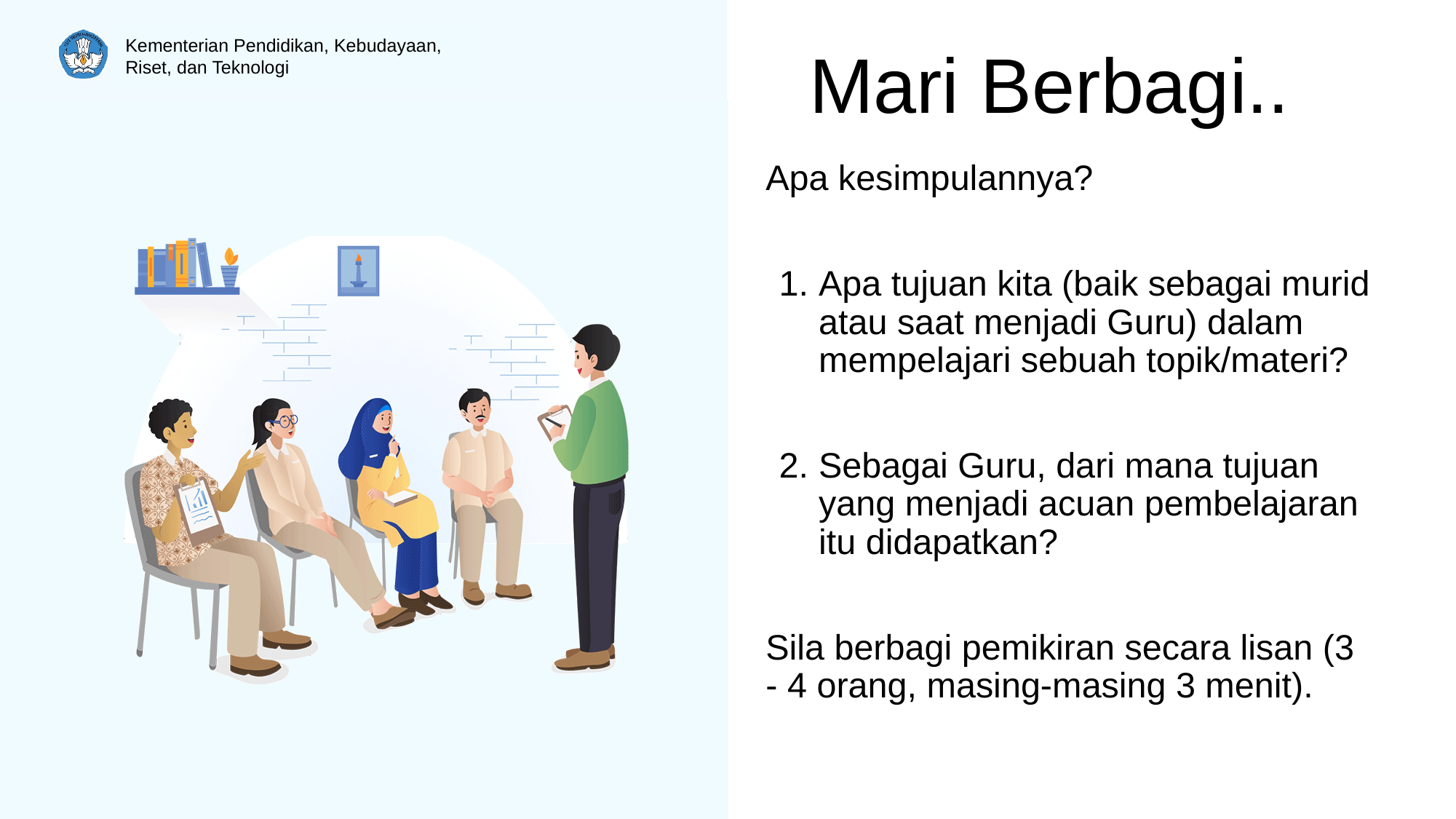

# Mari Berbagi..
Apa kesimpulannya?

Apa tujuan kita (baik sebagai murid atau saat menjadi Guru) dalam mempelajari sebuah topik/materi?

Sebagai Guru, dari mana tujuan yang menjadi acuan pembelajaran itu didapatkan?

Sila berbagi pemikiran secara lisan (3 - 4 orang, masing-masing 3 menit).